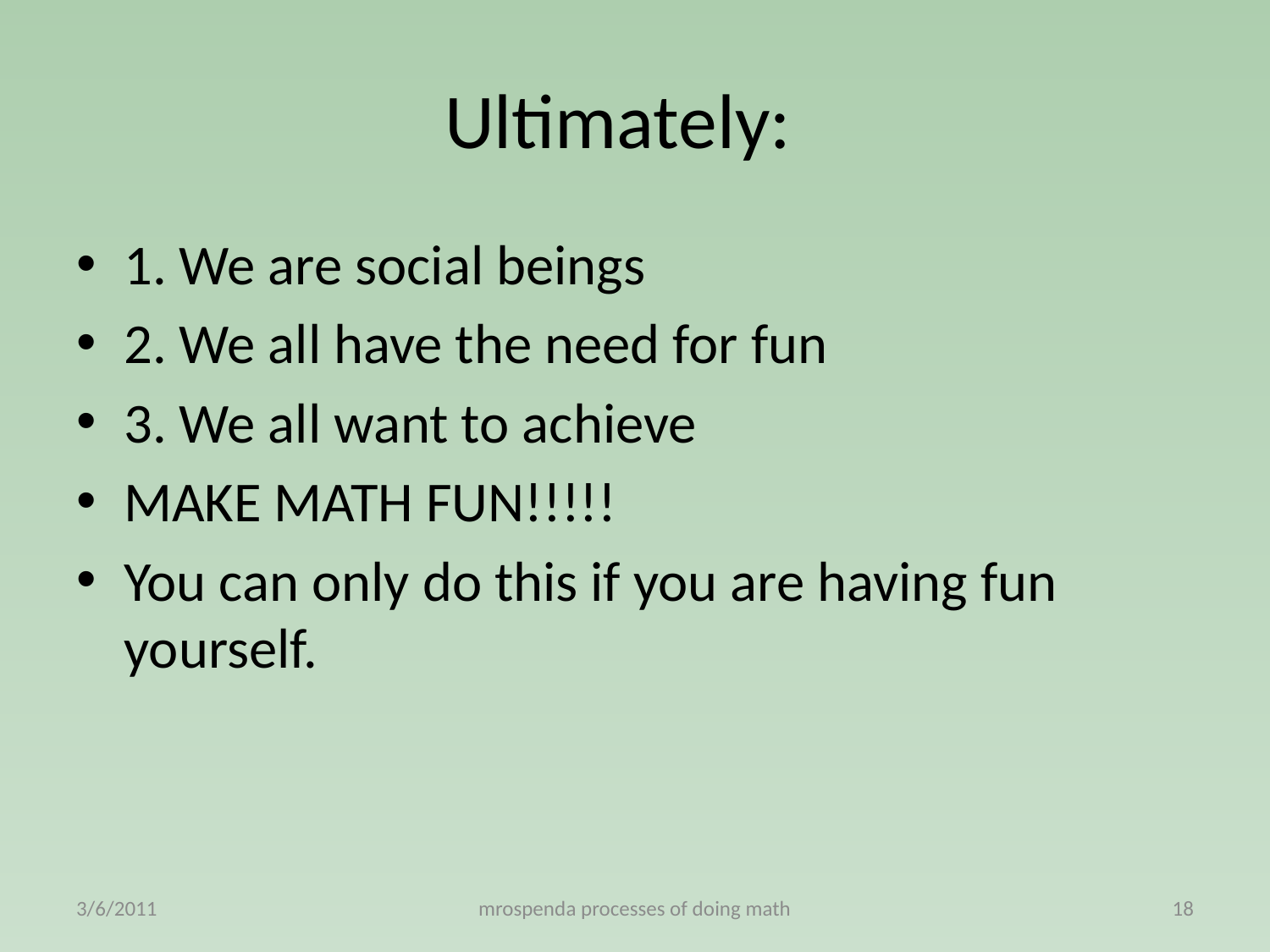

# Ultimately:
1. We are social beings
2. We all have the need for fun
3. We all want to achieve
MAKE MATH FUN!!!!!
You can only do this if you are having fun yourself.
3/6/2011
mrospenda processes of doing math
18